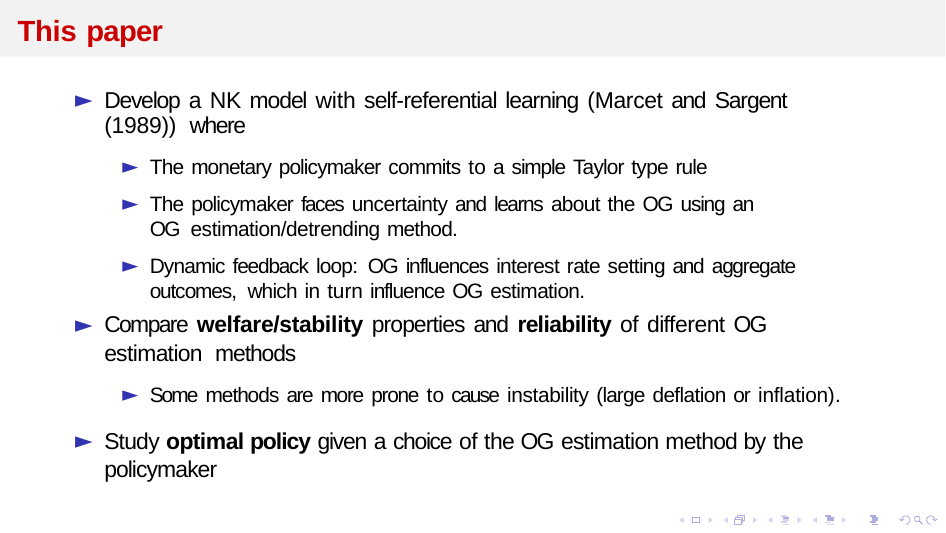

# This paper
Develop a NK model with self-referential learning (Marcet and Sargent (1989))  where
The monetary policymaker commits to a simple Taylor type rule
The policymaker faces uncertainty and learns about the OG using an OG  estimation/detrending method.
Dynamic feedback loop: OG influences interest rate setting and aggregate outcomes,  which in turn influence OG estimation.
Compare welfare/stability properties and reliability of different OG estimation  methods
Some methods are more prone to cause instability (large deflation or inflation).
Study optimal policy given a choice of the OG estimation method by the  policymaker